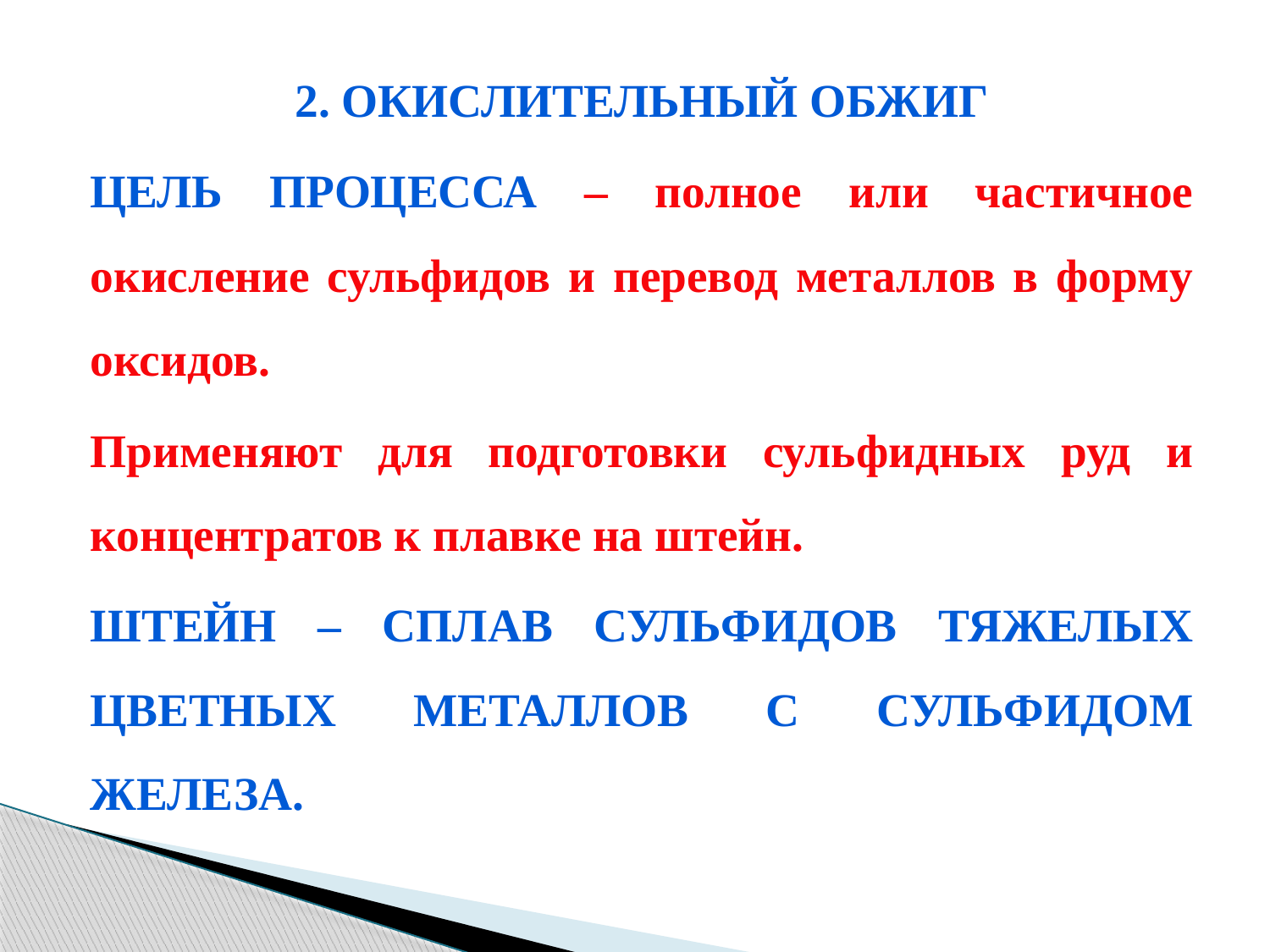

2. Окислительный обжиг
ЦЕЛЬ ПРОЦЕССА – полное или частичное окисление сульфидов и перевод металлов в форму оксидов.
Применяют для подготовки сульфидных руд и концентратов к плавке на штейн.
Штейн – сплав сульфидов тяжелых цветных металлов с сульфидом железа.